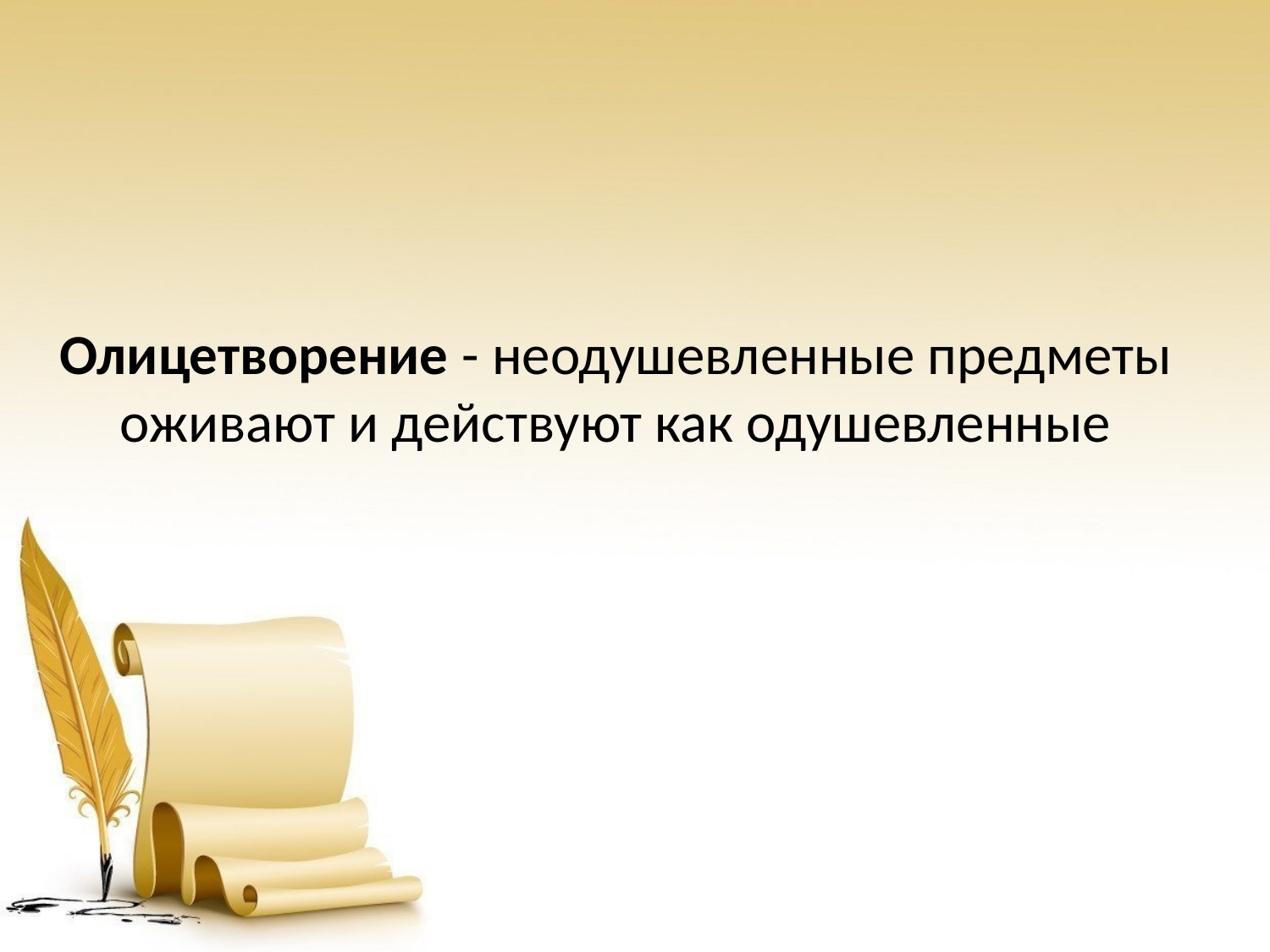

# Олицетворение - неодушевленные предметы оживают и действуют как одушевленные